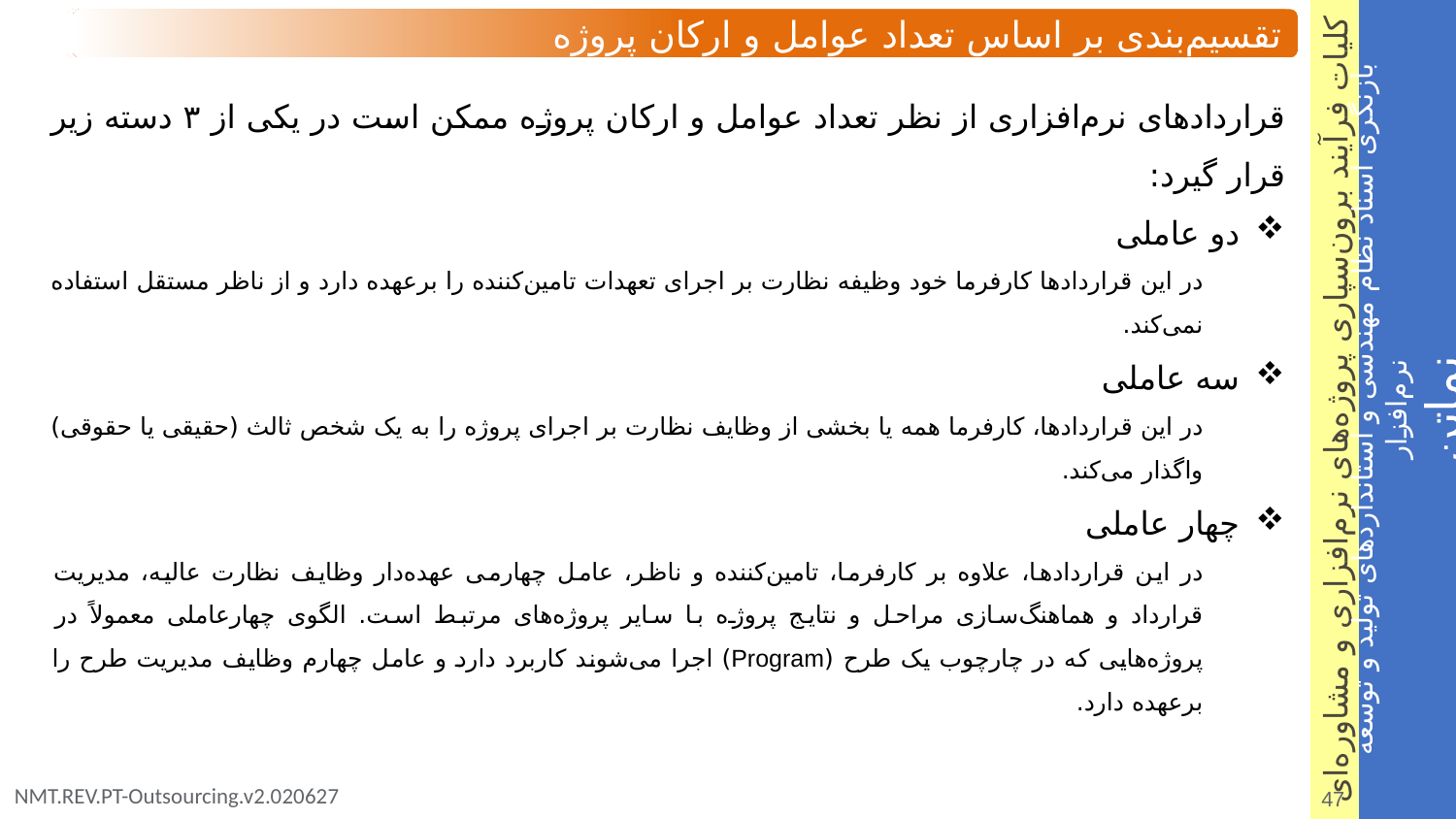

تقسیم‌بندی بر اساس تعداد عوامل و ارکان پروژه
قراردادهای نرم‌افزاری از نظر تعداد عوامل و ارکان پروژه ممکن است در یکی از ۳ دسته زیر قرار گیرد:
دو عاملی
در این قراردادها کارفرما خود وظیفه نظارت بر اجرای تعهدات تامین‌کننده را برعهده دارد و از ناظر مستقل استفاده نمی‌کند.
سه عاملی
در این قراردادها، کارفرما همه یا بخشی از وظایف نظارت بر اجرای پروژه را به یک شخص ثالث (حقیقی یا حقوقی) واگذار می‌کند.
چهار عاملی
در این قراردادها، علاوه بر کارفرما، تامین‌کننده و ناظر، عامل چهارمی عهده‌دار وظایف نظارت عالیه، مدیریت قرارداد و هماهنگ‌سازی مراحل و نتایج پروژه با سایر پروژه‌های مرتبط است. الگوی چهارعاملی معمولاً‌ در پروژه‌هایی که در چارچوب یک طرح (Program) اجرا می‌شوند کاربرد دارد و عامل چهارم وظایف مدیریت طرح را برعهده دارد.
47